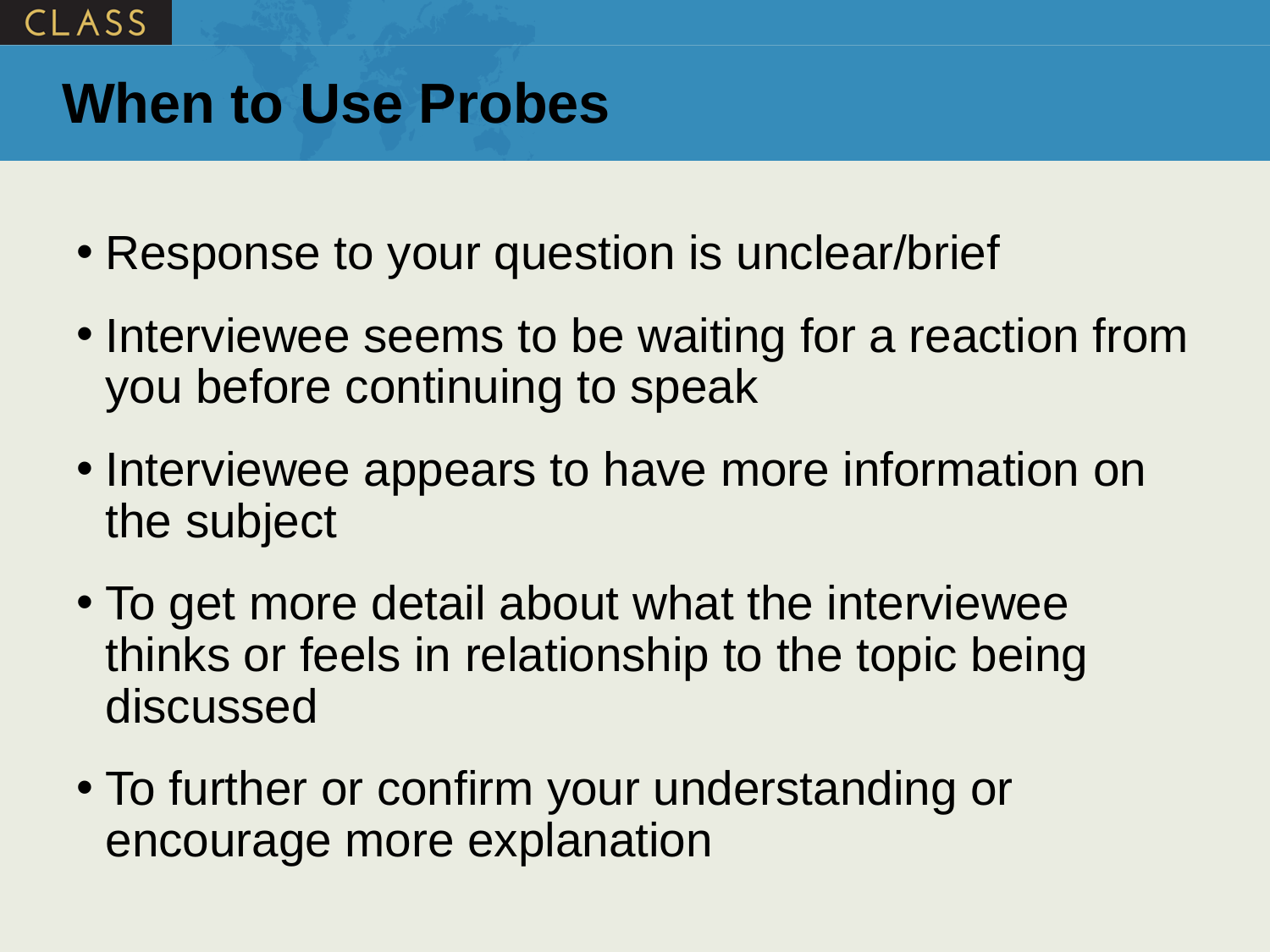

# When to Use Probes
Response to your question is unclear/brief
Interviewee seems to be waiting for a reaction from you before continuing to speak
Interviewee appears to have more information on the subject
To get more detail about what the interviewee thinks or feels in relationship to the topic being discussed
To further or confirm your understanding or encourage more explanation